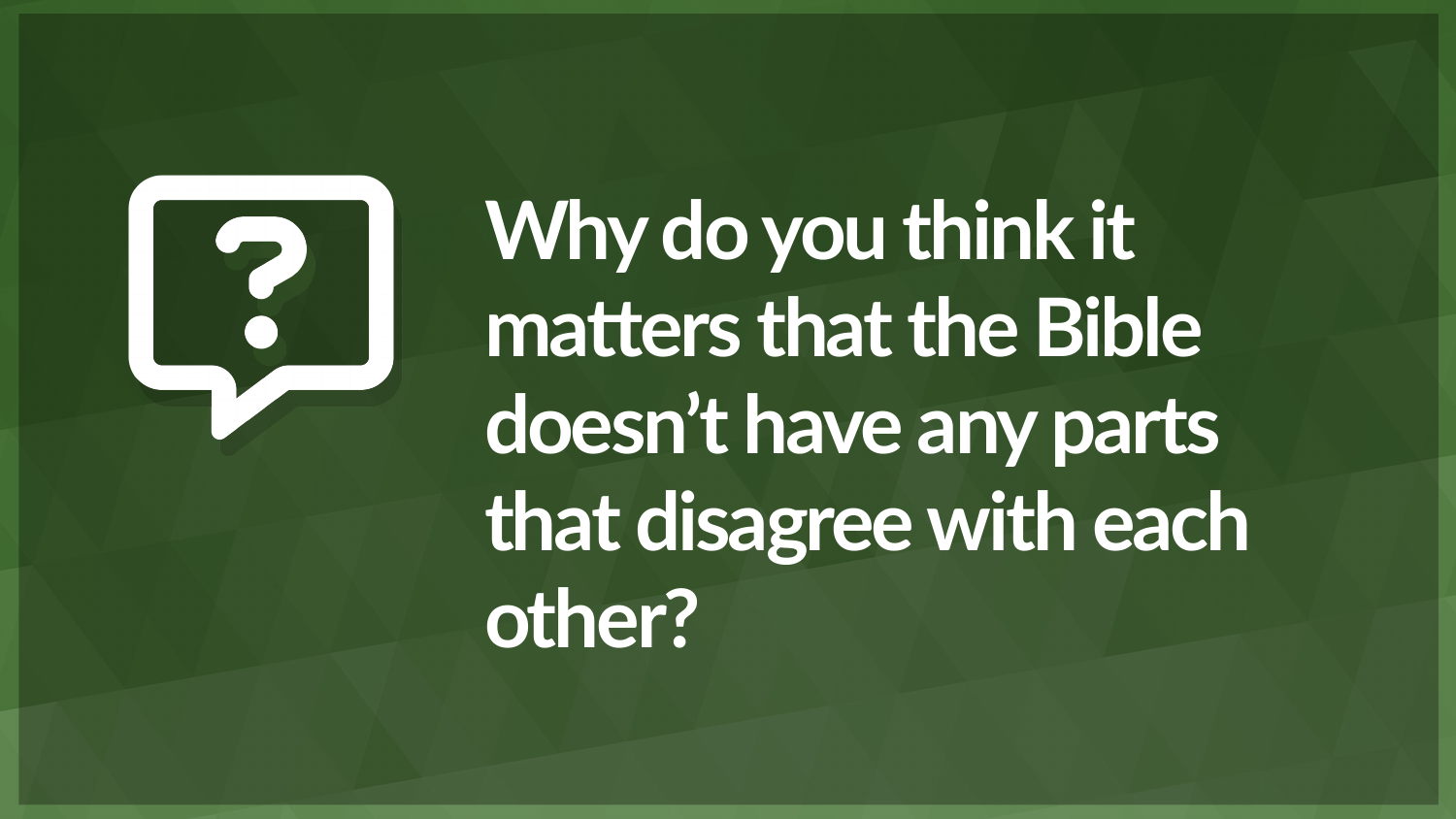

# Why do you think it matters that the Bible doesn’t have any parts that disagree with each other?